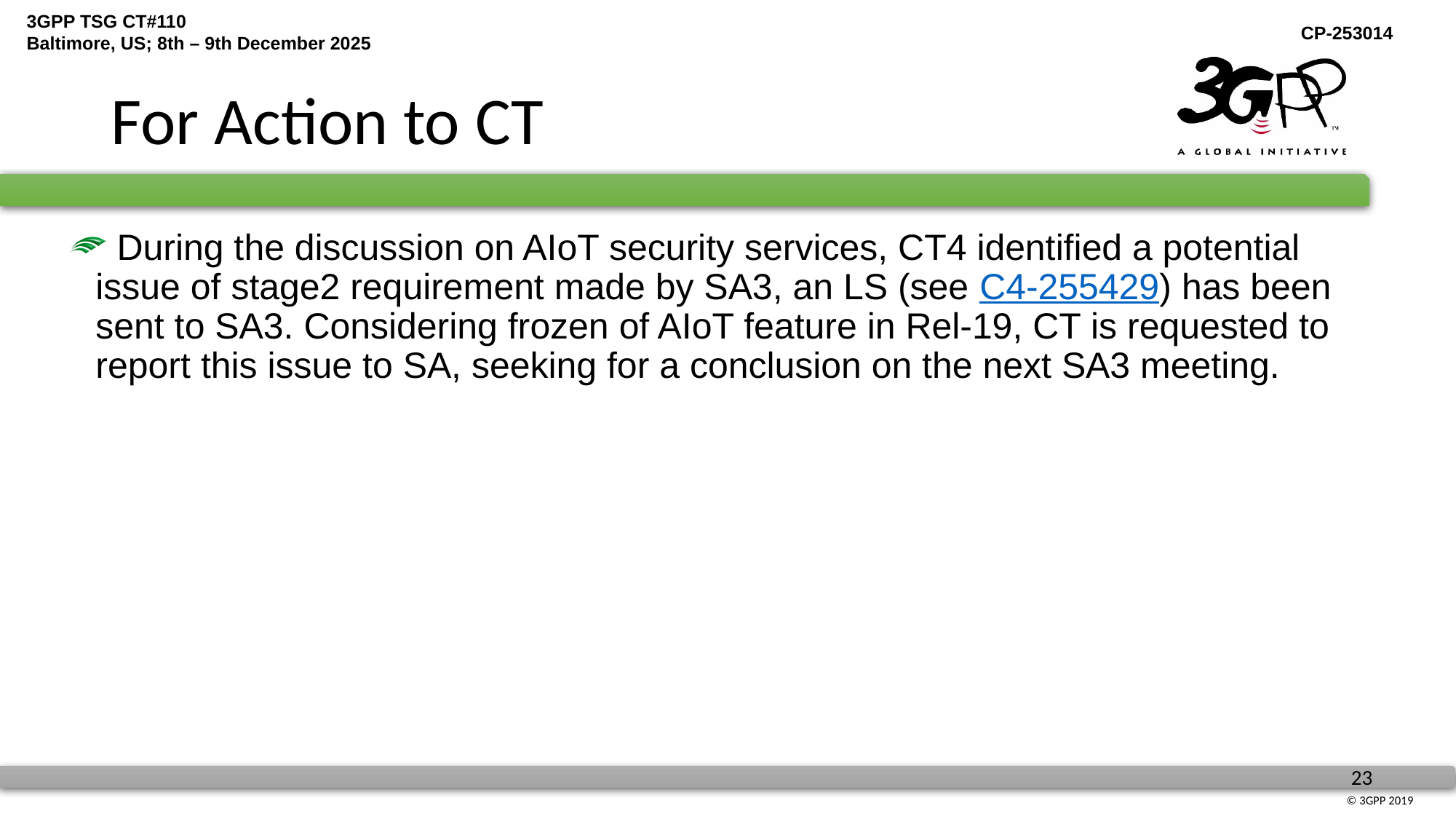

# For Action to CT
 During the discussion on AIoT security services, CT4 identified a potential issue of stage2 requirement made by SA3, an LS (see C4-255429) has been sent to SA3. Considering frozen of AIoT feature in Rel-19, CT is requested to report this issue to SA, seeking for a conclusion on the next SA3 meeting.